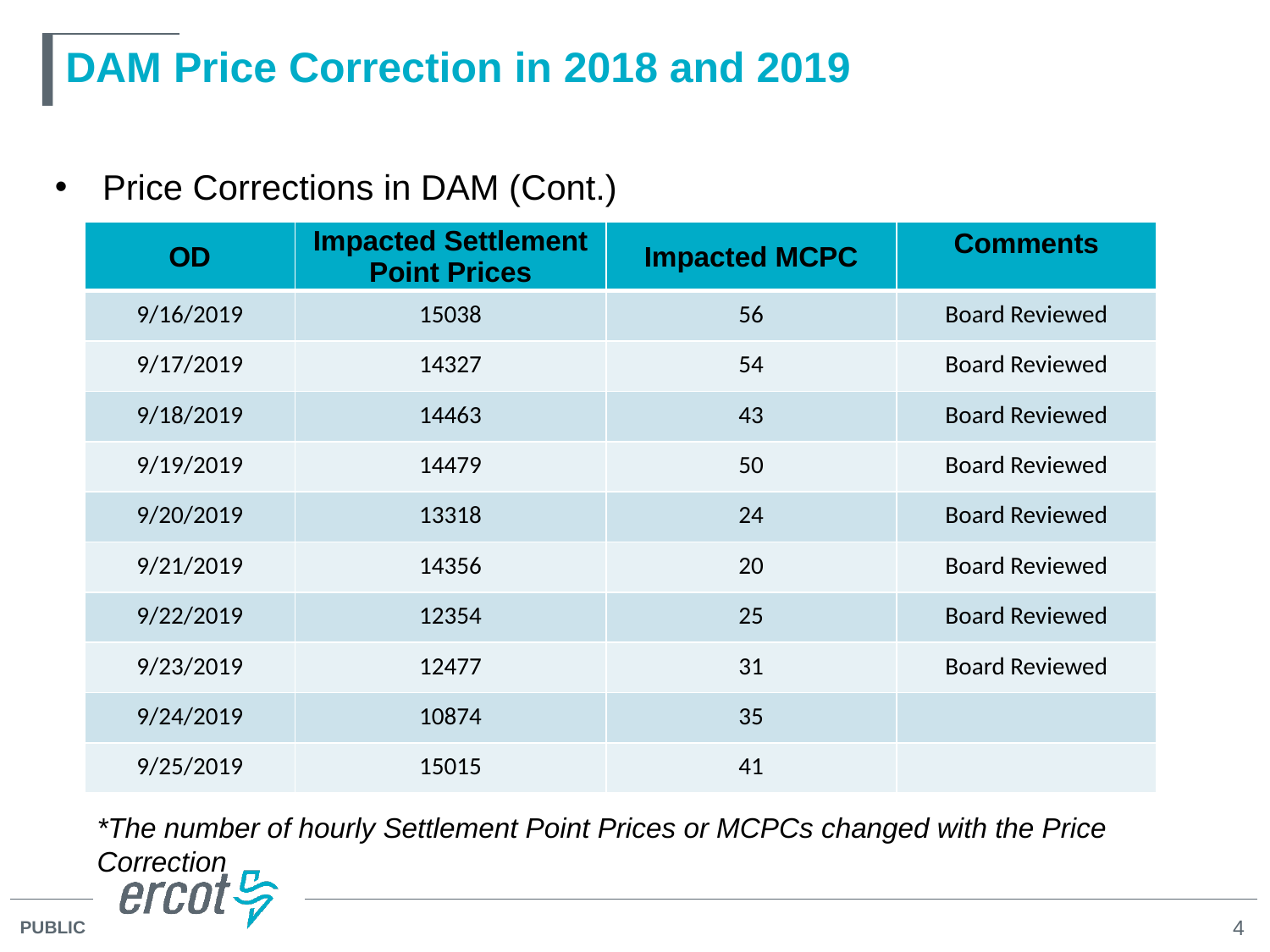

# DAM Price Correction in 2018 and 2019
Price Corrections in DAM (Cont.)

| OD | Impacted Settlement Point Prices | Impacted MCPC | Comments |
| --- | --- | --- | --- |
| 9/16/2019 | 15038 | 56 | Board Reviewed |
| 9/17/2019 | 14327 | 54 | Board Reviewed |
| 9/18/2019 | 14463 | 43 | Board Reviewed |
| 9/19/2019 | 14479 | 50 | Board Reviewed |
| 9/20/2019 | 13318 | 24 | Board Reviewed |
| 9/21/2019 | 14356 | 20 | Board Reviewed |
| 9/22/2019 | 12354 | 25 | Board Reviewed |
| 9/23/2019 | 12477 | 31 | Board Reviewed |
| 9/24/2019 | 10874 | 35 |  |
| 9/25/2019 | 15015 | 41 |  |
*The number of hourly Settlement Point Prices or MCPCs changed with the Price Correction